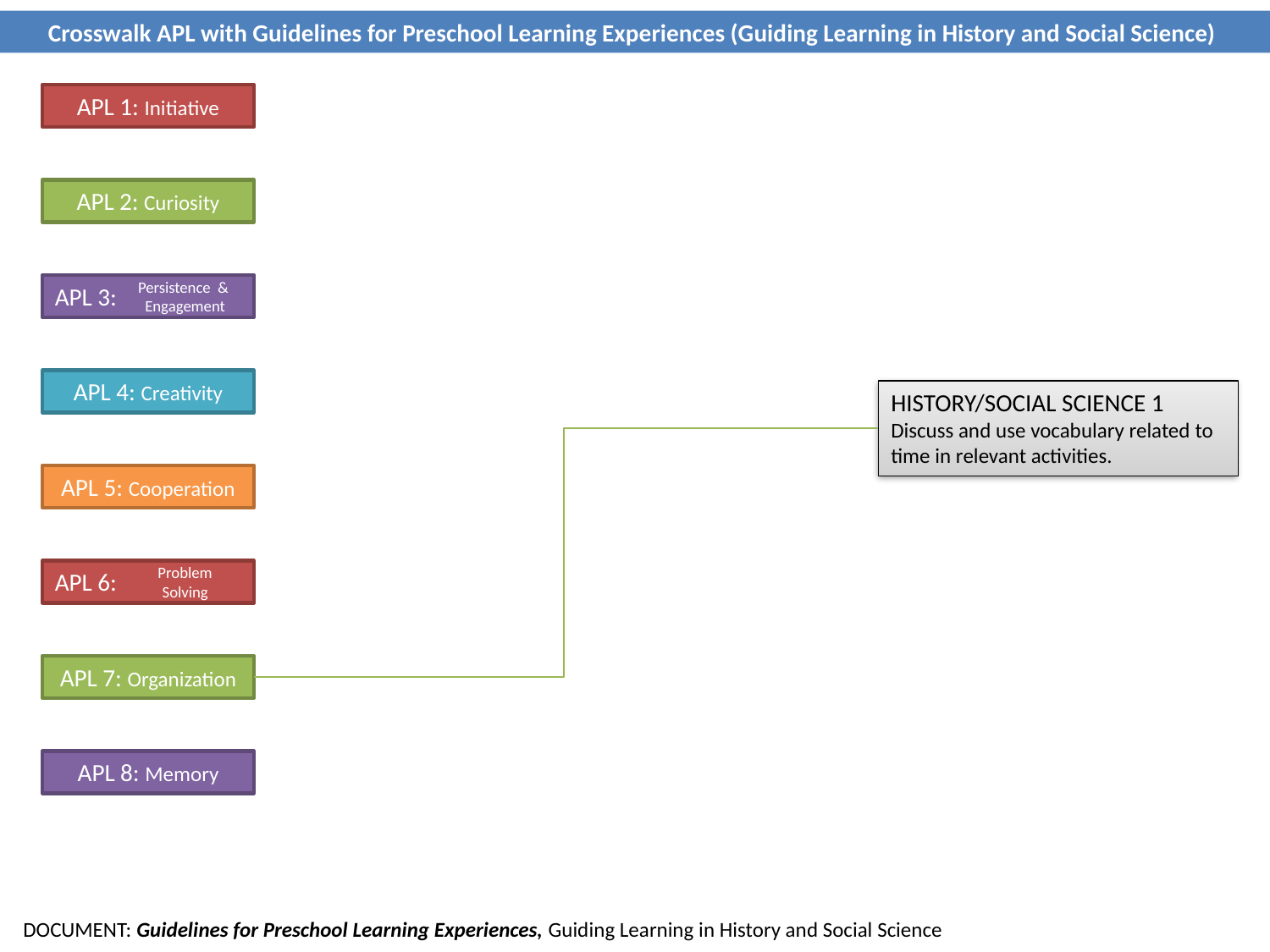

Crosswalk APL with Guidelines for Preschool Learning Experiences (Guiding Learning in History and Social Science)
APL 1: Initiative

APL 2: Curiosity

APL 3:

Persistence  &
Engagement
APL 4: Creativity

HISTORY/SOCIAL SCIENCE 1 Discuss and use vocabulary related to time in relevant activities.

APL 5: Cooperation

APL 6:

Problem
Solving
APL 7: Organization

APL 8: Memory

DOCUMENT: Guidelines for Preschool Learning Experiences, Guiding Learning in History and Social Science